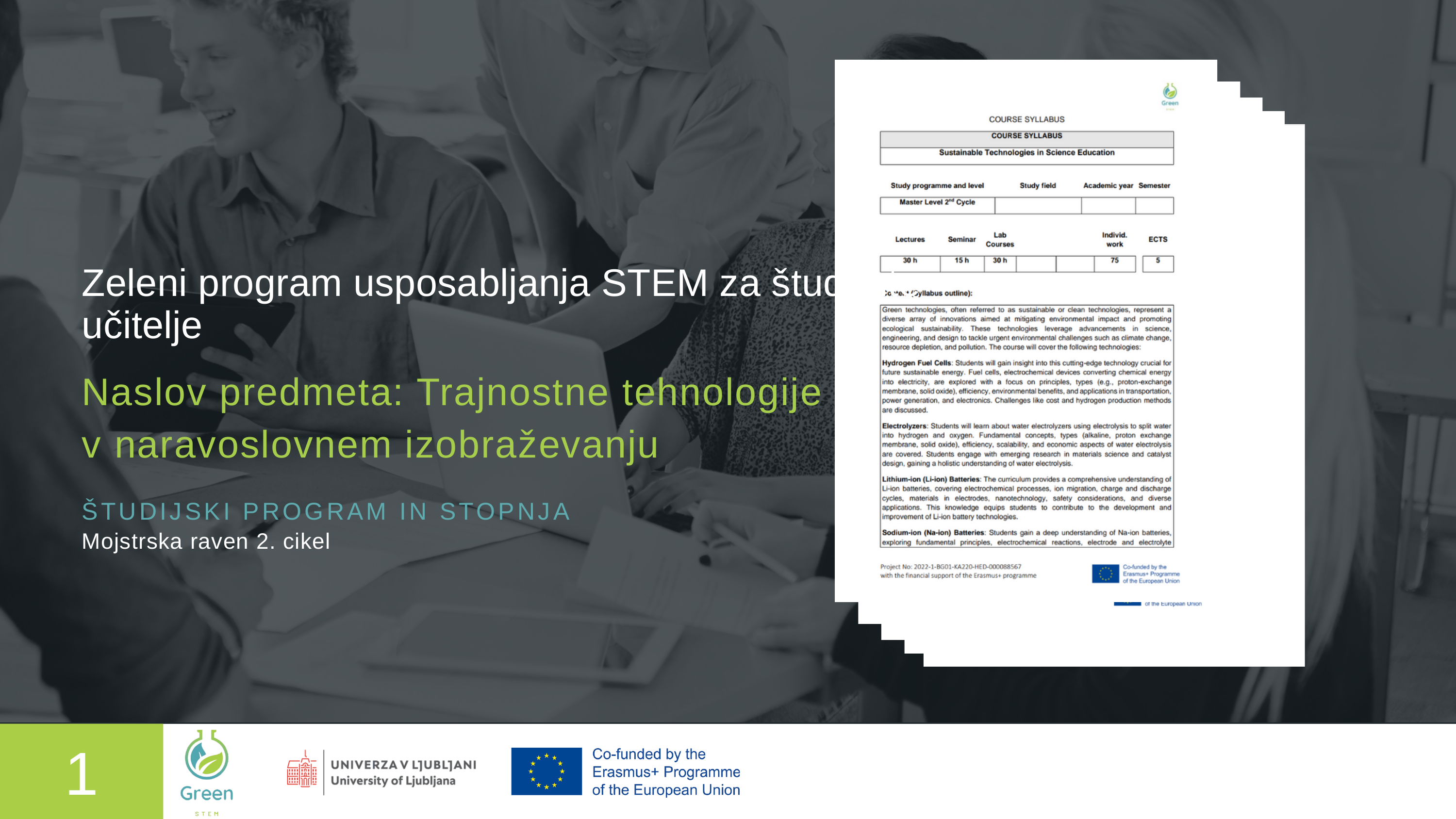

Zeleni program usposabljanja STEM za študente učitelje
Naslov predmeta: Trajnostne tehnologije v naravoslovnem izobraževanju
ŠTUDIJSKI PROGRAM IN STOPNJA
Mojstrska raven 2. cikel

1